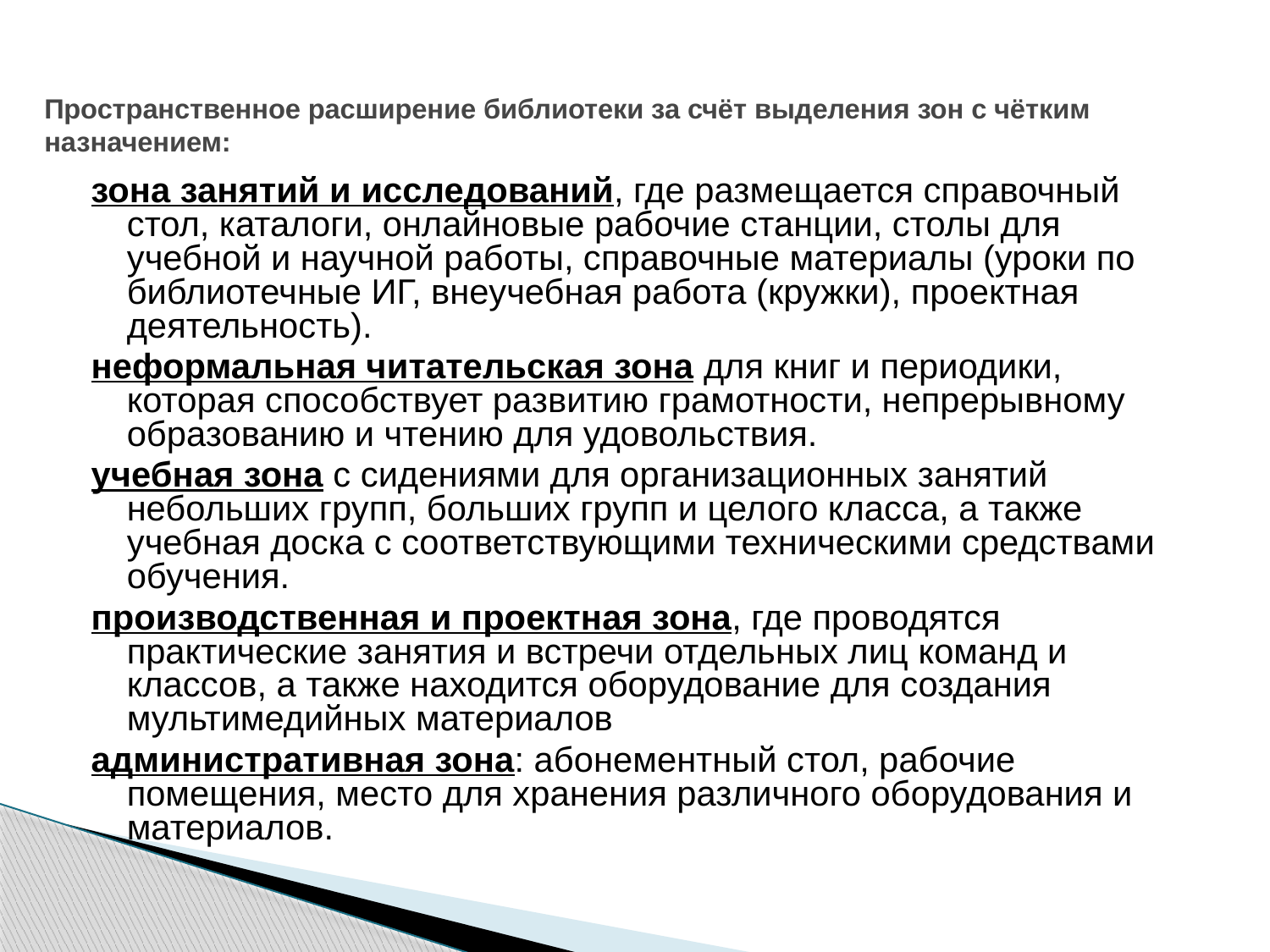

# Пространственное расширение библиотеки за счёт выделения зон с чётким назначением:
зона занятий и исследований, где размещается справочный стол, каталоги, онлайновые рабочие станции, столы для учебной и научной работы, справочные материалы (уроки по библиотечные ИГ, внеучебная работа (кружки), проектная деятельность).
неформальная читательская зона для книг и периодики, которая способствует развитию грамотности, непрерывному образованию и чтению для удовольствия.
учебная зона с сидениями для организационных занятий небольших групп, больших групп и целого класса, а также учебная доска с соответствующими техническими средствами обучения.
производственная и проектная зона, где проводятся практические занятия и встречи отдельных лиц команд и классов, а также находится оборудование для создания мультимедийных материалов
административная зона: абонементный стол, рабочие помещения, место для хранения различного оборудования и материалов.